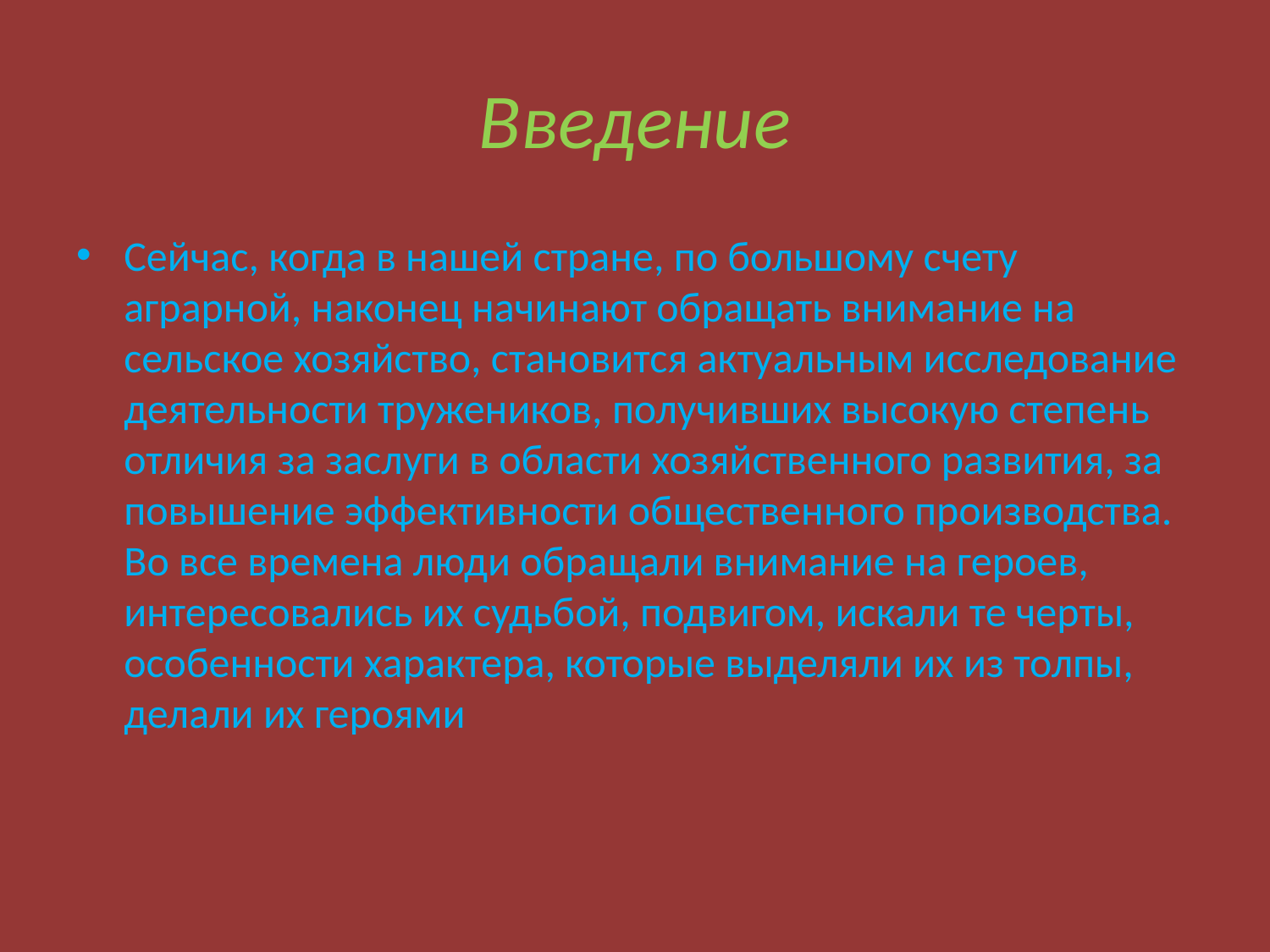

# Введение
Сейчас, когда в нашей стране, по большому счету аграрной, наконец начинают обращать внимание на сельское хозяйство, становится актуальным исследование деятельности тружеников, получивших высокую степень отличия за заслуги в области хозяйственного развития, за повышение эффективности общественного производства. Во все времена люди обращали внимание на героев, интересовались их судьбой, подвигом, искали те черты, особенности характера, которые выделяли их из толпы, делали их героями